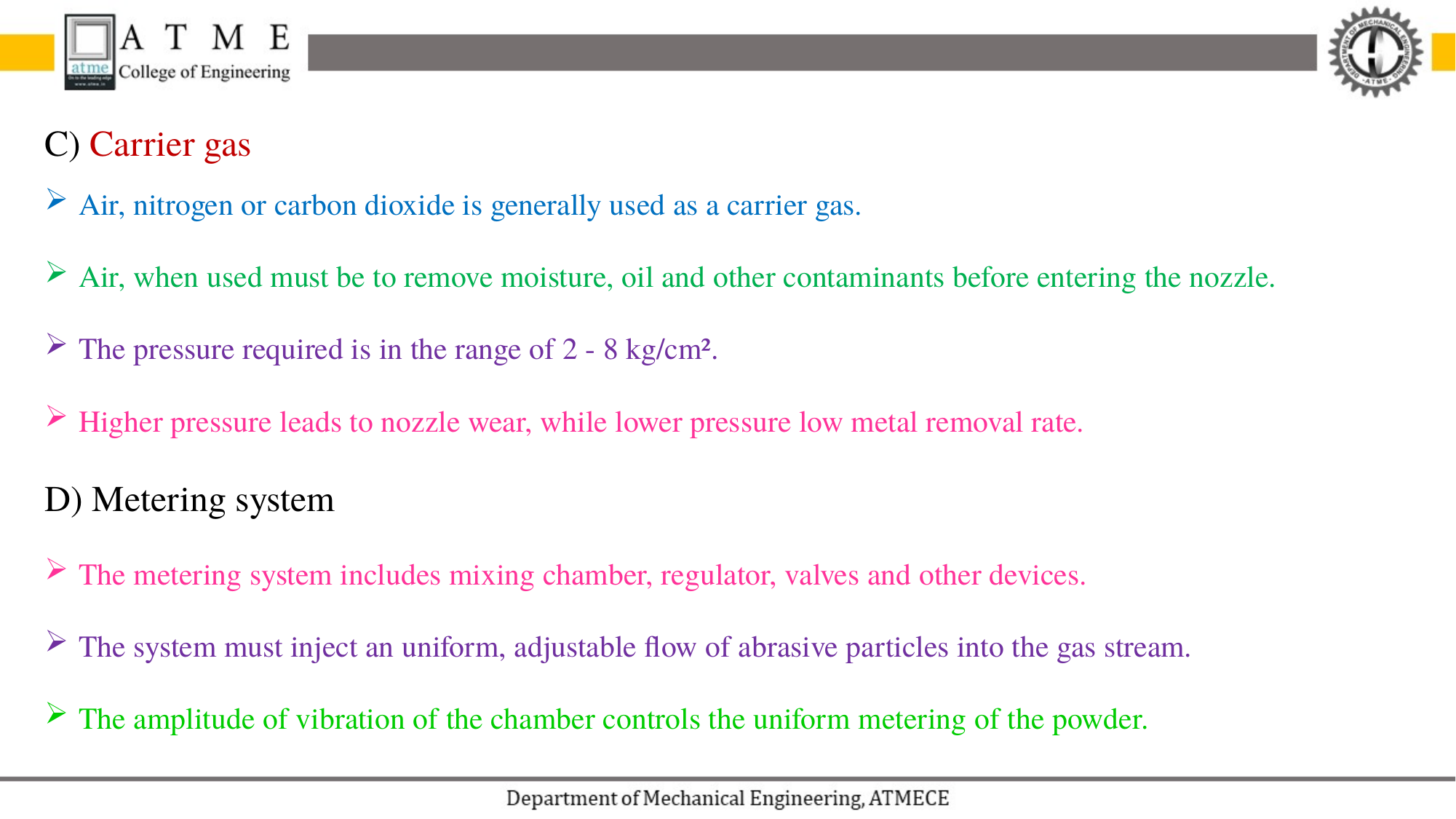

C) Carrier gas
Air, nitrogen or carbon dioxide is generally used as a carrier gas.
Air, when used must be to remove moisture, oil and other contaminants before entering the nozzle.
The pressure required is in the range of 2 - 8 kg/cm².
Higher pressure leads to nozzle wear, while lower pressure low metal removal rate.
D) Metering system
The metering system includes mixing chamber, regulator, valves and other devices.
The system must inject an uniform, adjustable flow of abrasive particles into the gas stream.
The amplitude of vibration of the chamber controls the uniform metering of the powder.